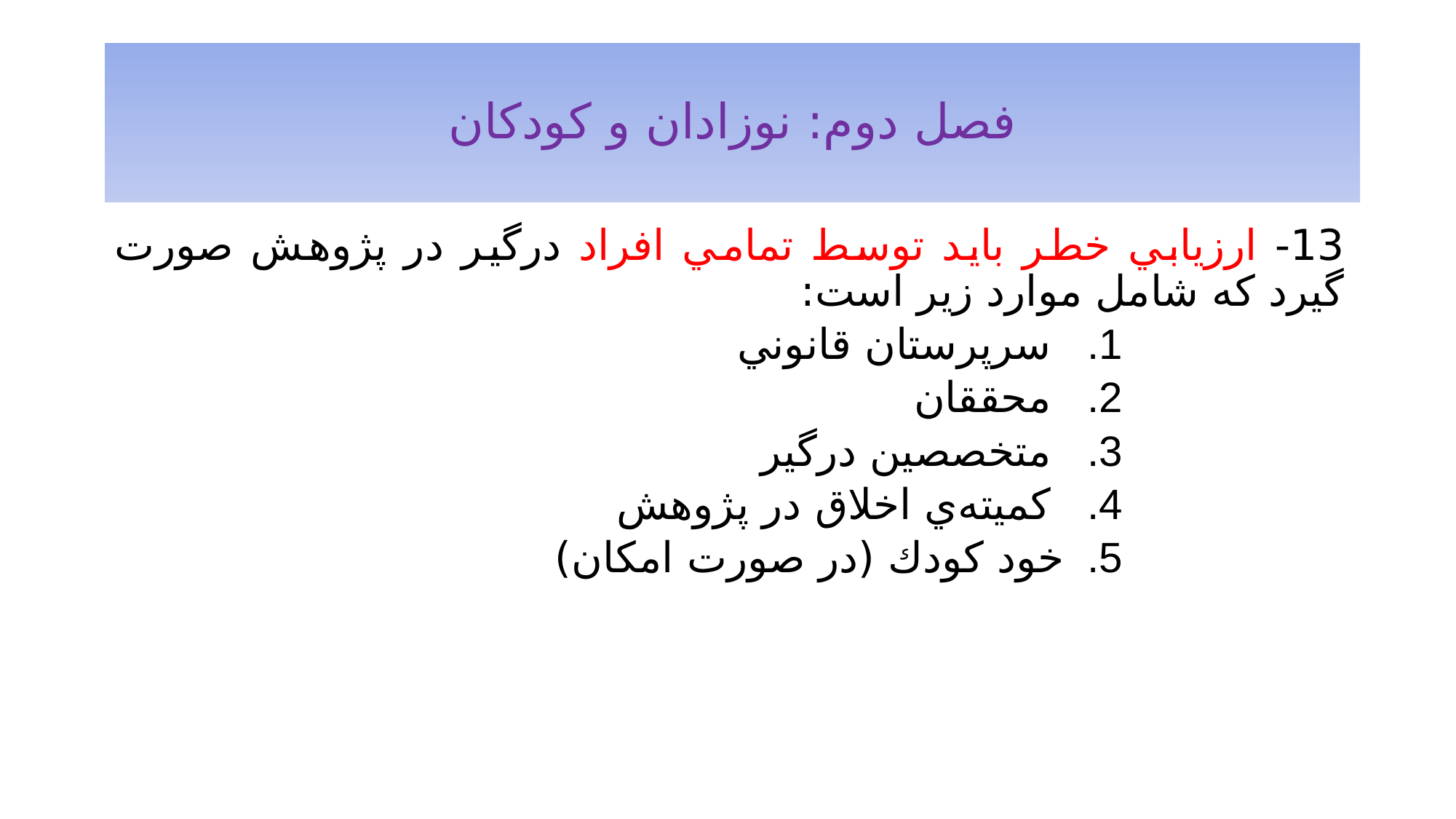

# فصل دوم: نوزادان و کودکان
13- ارزيابي خطر بايد توسط تمامي افراد درگير در پژوهش صورت گيرد که شامل موارد زیر است:
 سرپرستان قانوني
 محققان
 متخصصين درگير
 كميته‌ي اخلاق در پژوهش
خود كودك (در صورت امكان)